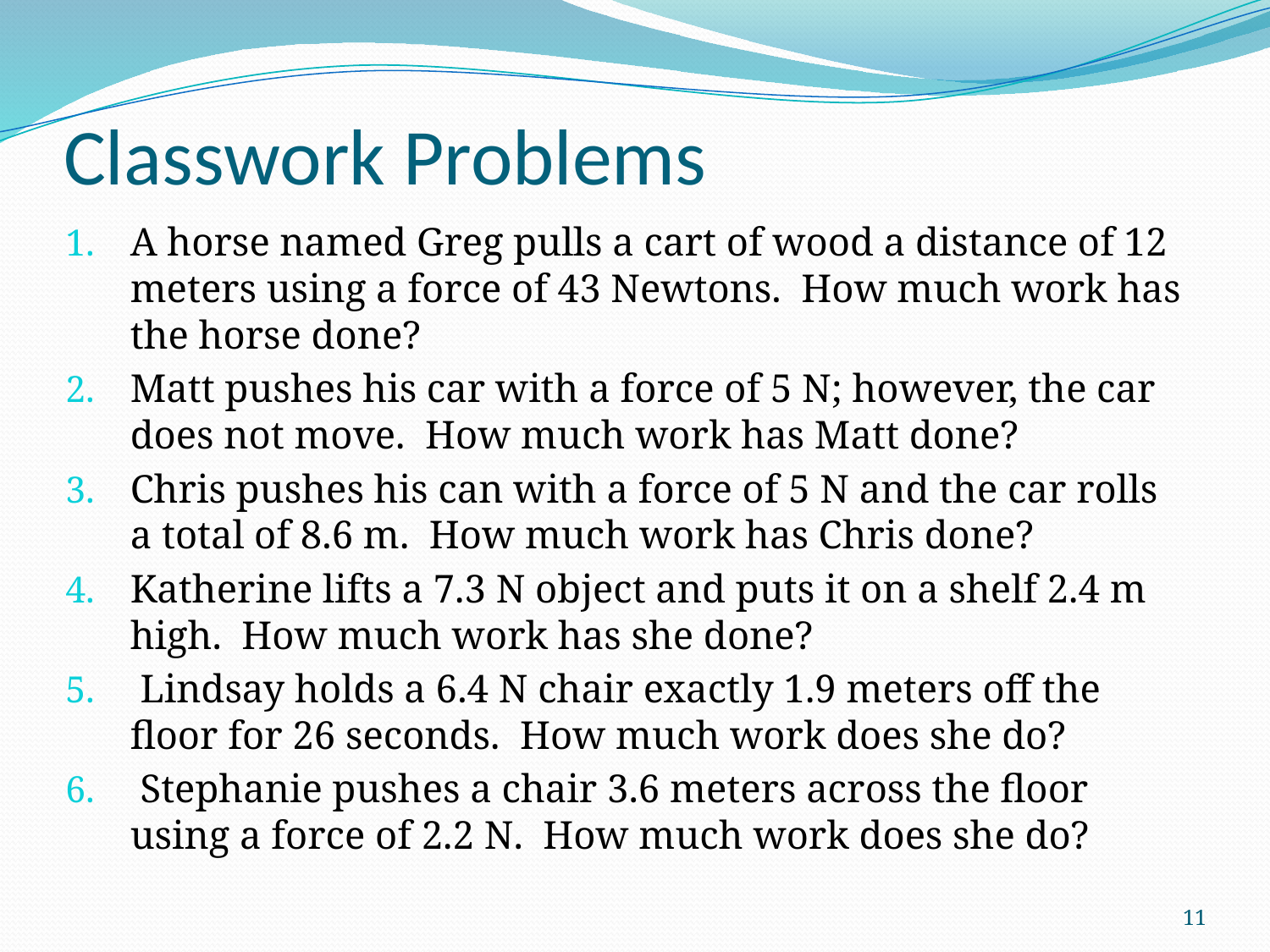

# Classwork Problems
A horse named Greg pulls a cart of wood a distance of 12 meters using a force of 43 Newtons.  How much work has the horse done?
Matt pushes his car with a force of 5 N; however, the car does not move.  How much work has Matt done?
Chris pushes his can with a force of 5 N and the car rolls a total of 8.6 m.  How much work has Chris done?
Katherine lifts a 7.3 N object and puts it on a shelf 2.4 m high.  How much work has she done?
 Lindsay holds a 6.4 N chair exactly 1.9 meters off the floor for 26 seconds.  How much work does she do?
 Stephanie pushes a chair 3.6 meters across the floor using a force of 2.2 N.  How much work does she do?

11